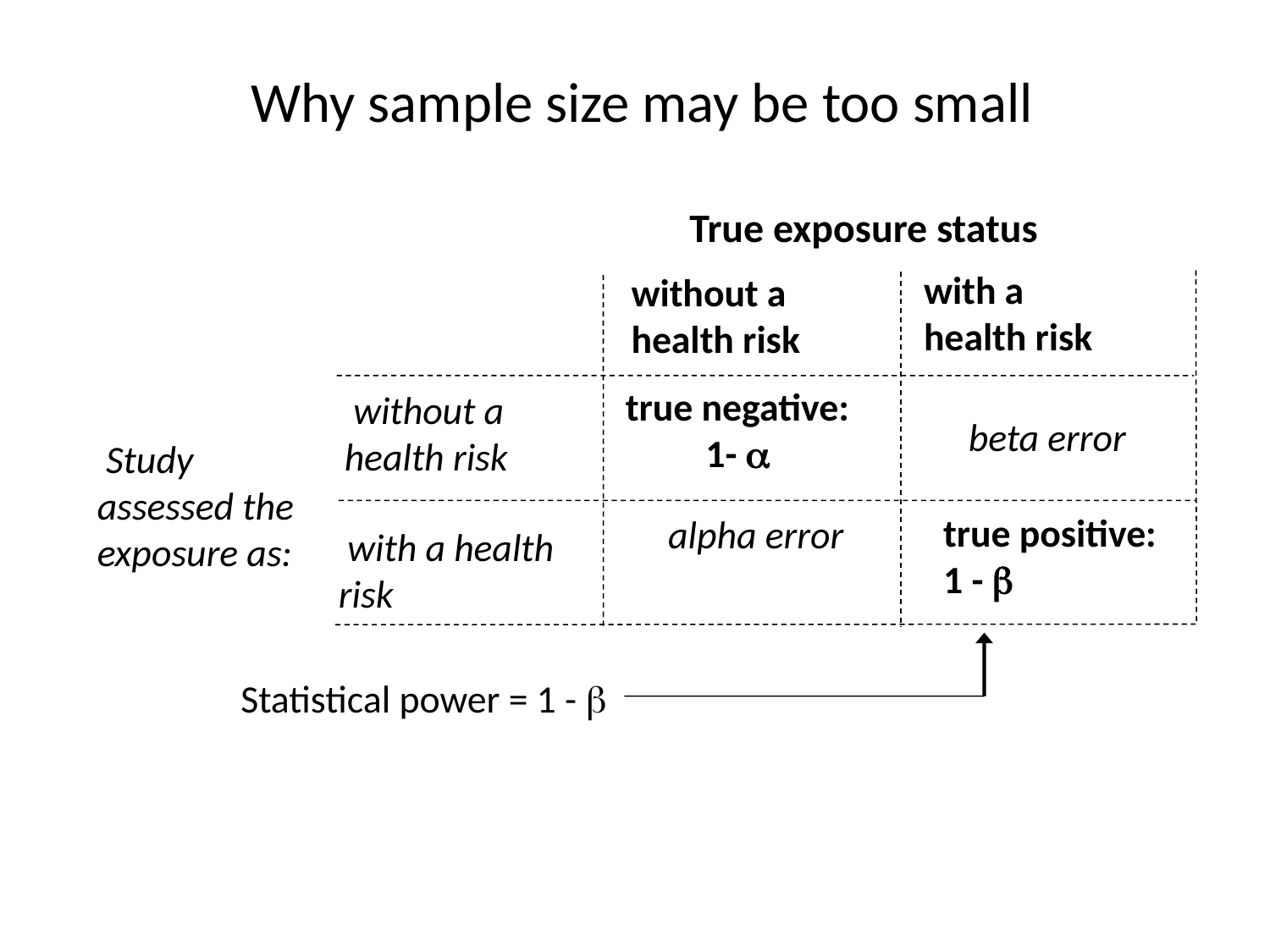

Why sample size may be too small

True exposure status

with a
health risk

without a
health risk

 true negative:
                      1- α

 without a
health risk

beta error
 Study assessed the
exposure as:
 true positive:
 1 - β

 alpha error

 with a health risk

           Statistical power = 1 - β